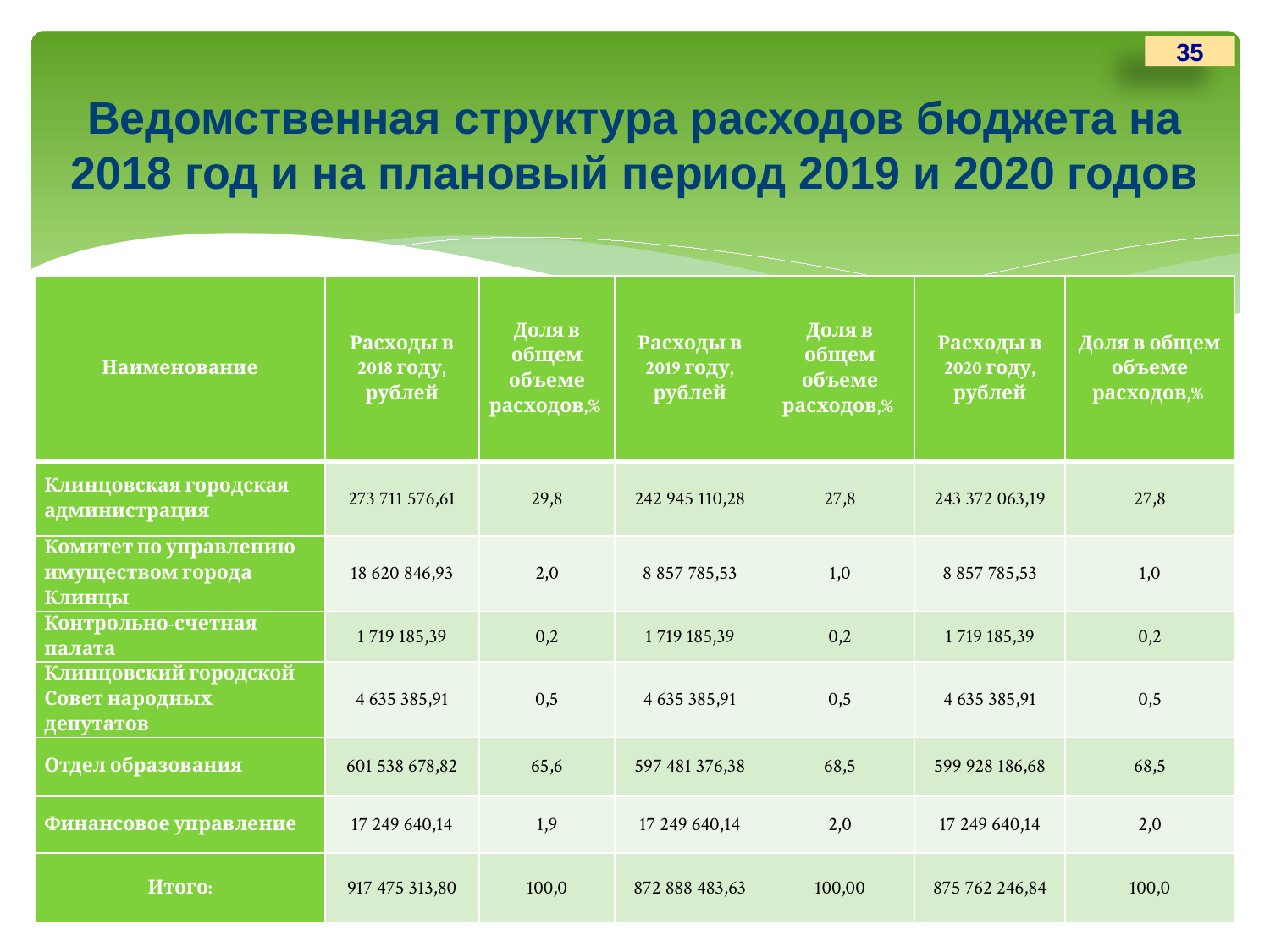

35
# Ведомственная структура расходов бюджета на 2018 год и на плановый период 2019 и 2020 годов
| Наименование | Расходы в 2018 году, рублей | Доля в общем объеме расходов,% | Расходы в 2019 году, рублей | Доля в общем объеме расходов,% | Расходы в 2020 году, рублей | Доля в общем объеме расходов,% |
| --- | --- | --- | --- | --- | --- | --- |
| Клинцовская городская администрация | 273 711 576,61 | 29,8 | 242 945 110,28 | 27,8 | 243 372 063,19 | 27,8 |
| Комитет по управлению имуществом города Клинцы | 18 620 846,93 | 2,0 | 8 857 785,53 | 1,0 | 8 857 785,53 | 1,0 |
| Контрольно-счетная палата | 1 719 185,39 | 0,2 | 1 719 185,39 | 0,2 | 1 719 185,39 | 0,2 |
| Клинцовский городской Совет народных депутатов | 4 635 385,91 | 0,5 | 4 635 385,91 | 0,5 | 4 635 385,91 | 0,5 |
| Отдел образования | 601 538 678,82 | 65,6 | 597 481 376,38 | 68,5 | 599 928 186,68 | 68,5 |
| Финансовое управление | 17 249 640,14 | 1,9 | 17 249 640,14 | 2,0 | 17 249 640,14 | 2,0 |
| Итого: | 917 475 313,80 | 100,0 | 872 888 483,63 | 100,00 | 875 762 246,84 | 100,0 |